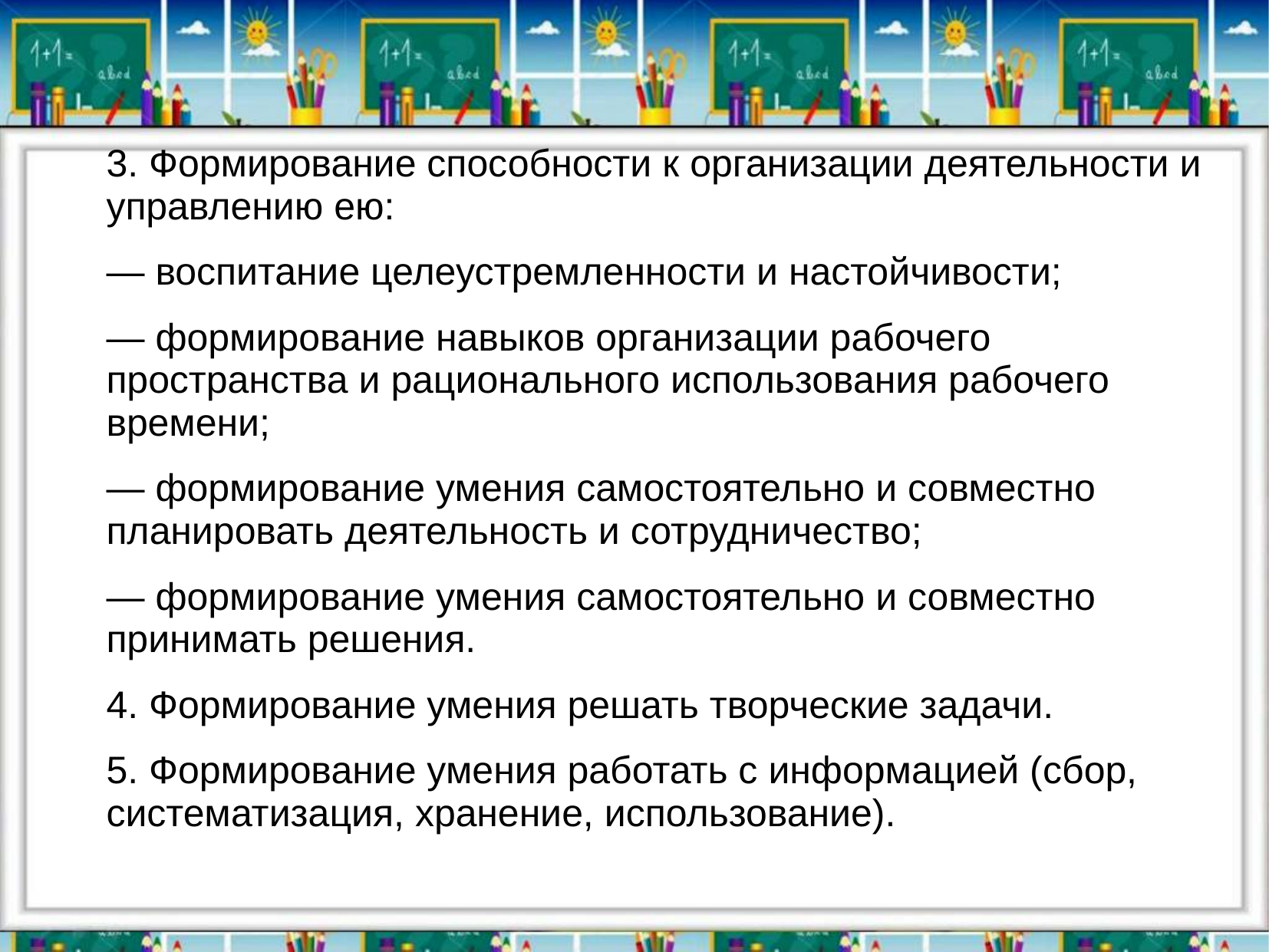

3. Формирование способности к организации деятельности и управлению ею:
— воспитание целеустремленности и настойчивости;
— формирование навыков организации рабочего пространства и рационального использования рабочего времени;
— формирование умения самостоятельно и совместно планировать деятельность и сотрудничество;
— формирование умения самостоятельно и совместно принимать решения.
4. Формирование умения решать творческие задачи.
5. Формирование умения работать с информацией (сбор, систематизация, хранение, использование).